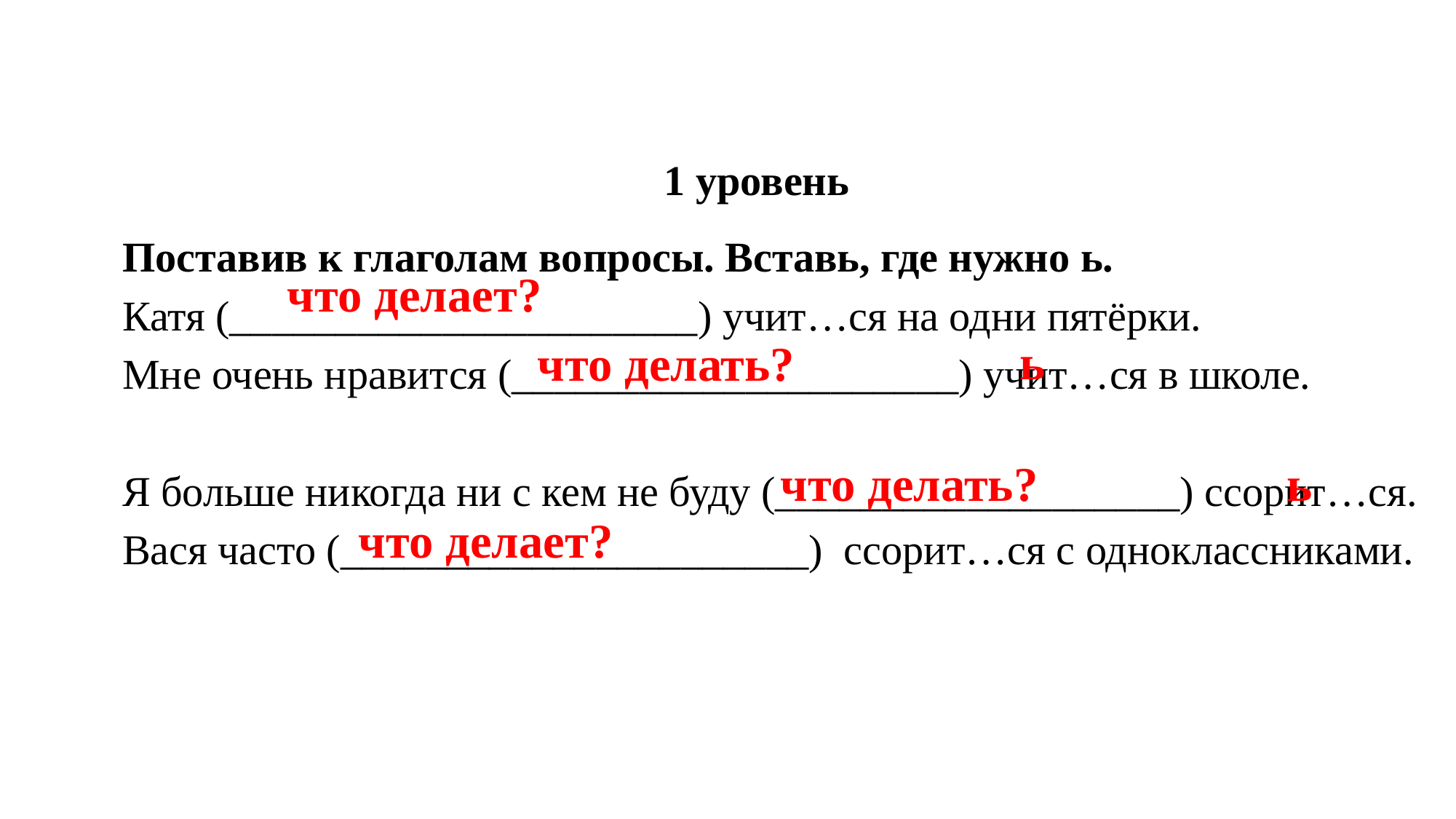

1 уровень
Поставив к глаголам вопросы. Вставь, где нужно ь.
Катя (______________________) учит…ся на одни пятёрки.
Мне очень нравится (_____________________) учит…ся в школе.

Я больше никогда ни с кем не буду (___________________) ссорит…ся.
Вася часто (______________________)  ссорит…ся с одноклассниками.
что делает?
ь
что делать?
ь
что делать?
что делает?